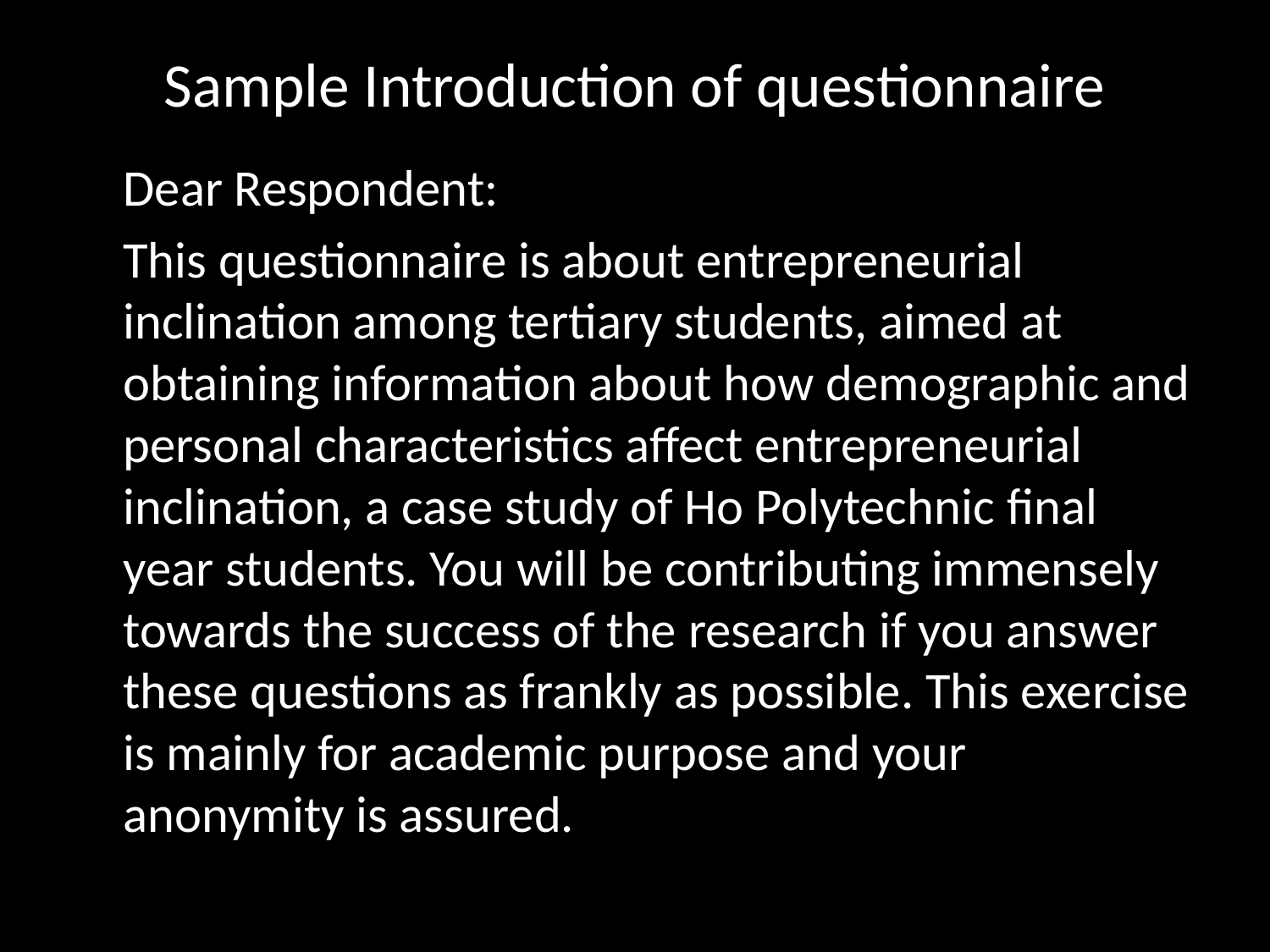

# Sample Introduction of questionnaire
	Dear Respondent:
	This questionnaire is about entrepreneurial inclination among tertiary students, aimed at obtaining information about how demographic and personal characteristics affect entrepreneurial inclination, a case study of Ho Polytechnic final year students. You will be contributing immensely towards the success of the research if you answer these questions as frankly as possible. This exercise is mainly for academic purpose and your anonymity is assured.